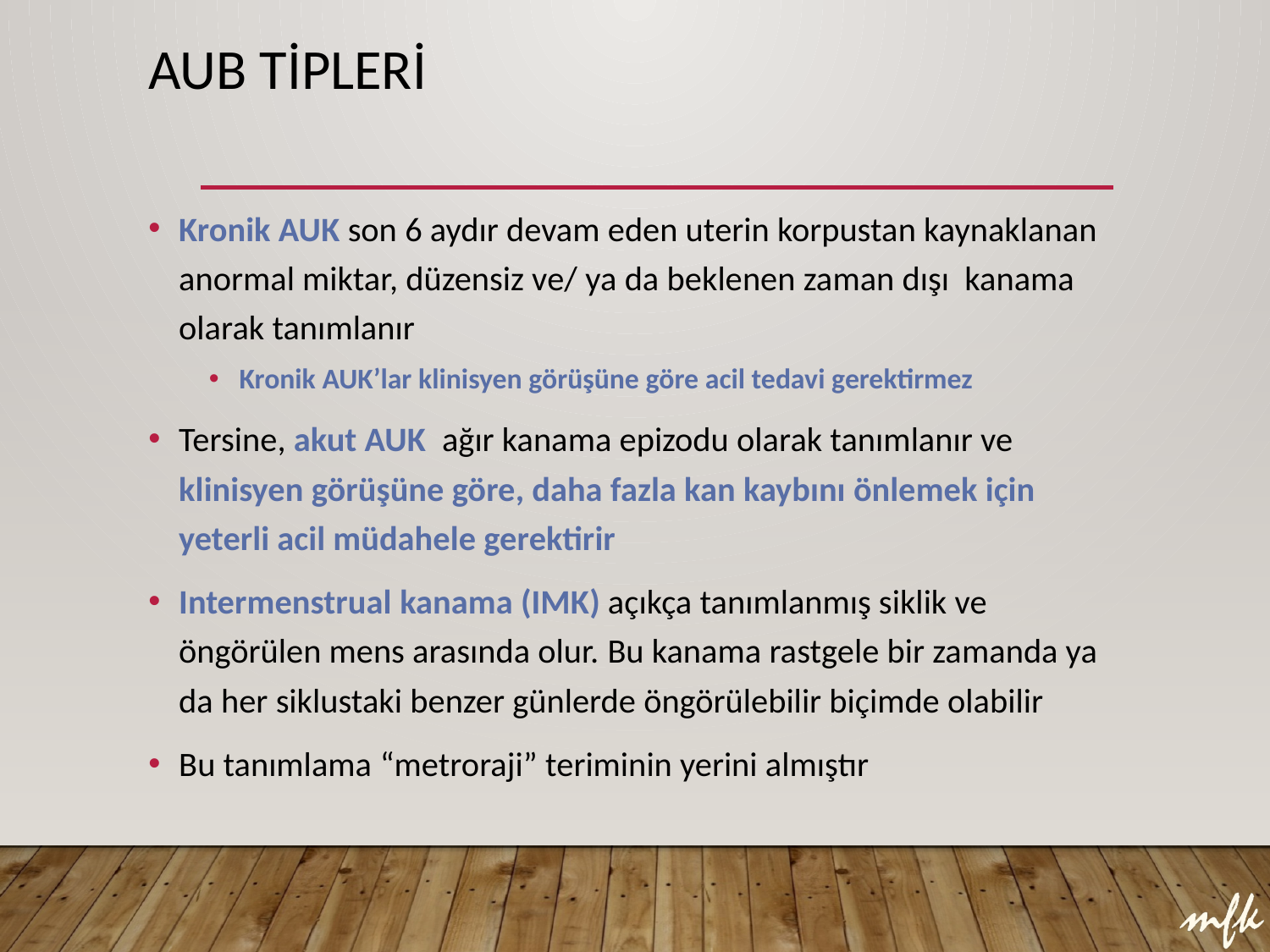

# AUB Tipleri
Kronik AUK son 6 aydır devam eden uterin korpustan kaynaklanan anormal miktar, düzensiz ve/ ya da beklenen zaman dışı  kanama olarak tanımlanır
Kronik AUK’lar klinisyen görüşüne göre acil tedavi gerektirmez
Tersine, akut AUK  ağır kanama epizodu olarak tanımlanır ve klinisyen görüşüne göre, daha fazla kan kaybını önlemek için yeterli acil müdahele gerektirir
Intermenstrual kanama (IMK) açıkça tanımlanmış siklik ve öngörülen mens arasında olur. Bu kanama rastgele bir zamanda ya da her siklustaki benzer günlerde öngörülebilir biçimde olabilir
Bu tanımlama “metroraji” teriminin yerini almıştır